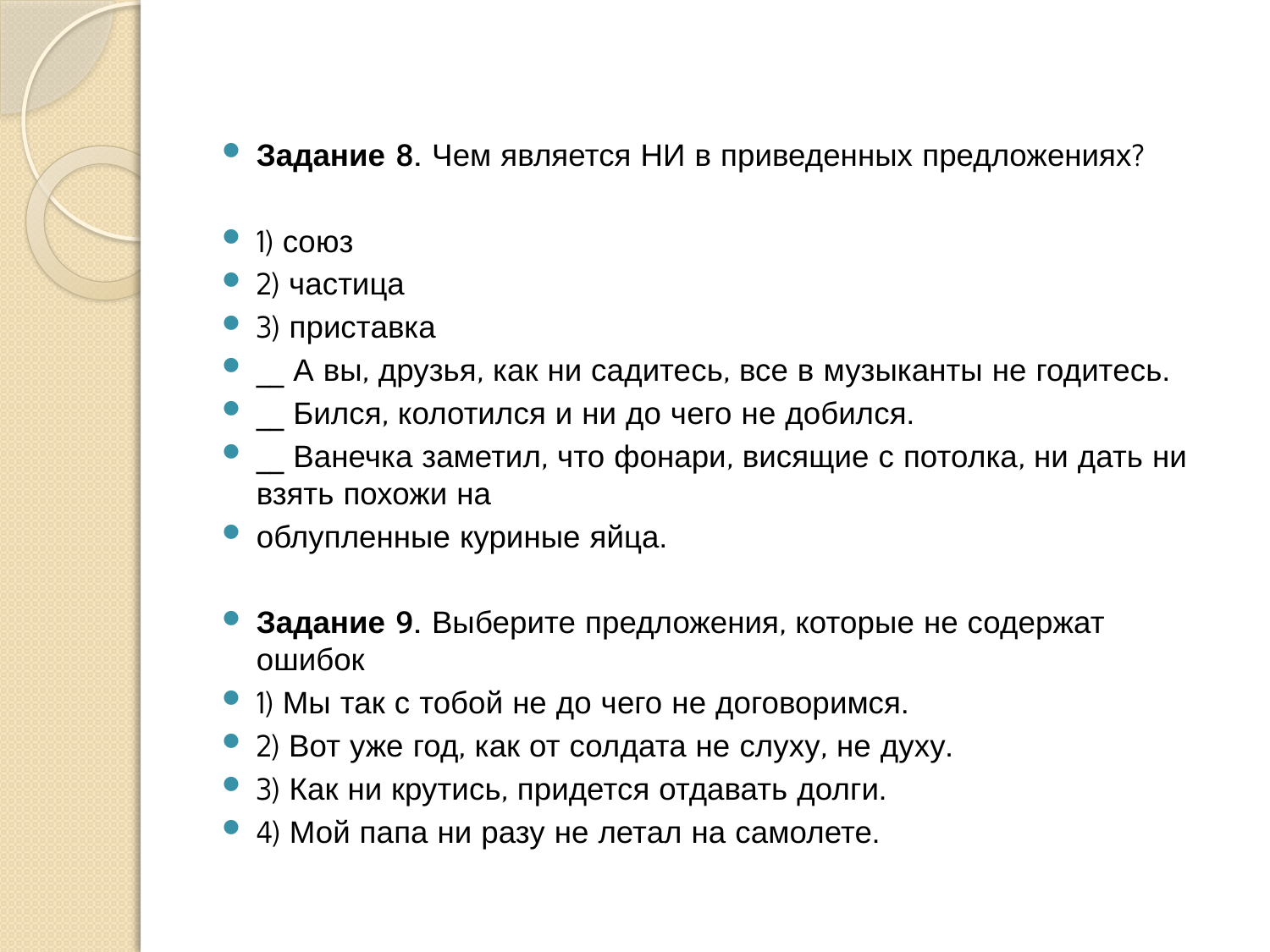

Задание 8. Чем является НИ в приведенных предложениях?

1) союз
2) частица
3) приставка
__ А вы, друзья, как ни садитесь, все в музыканты не годитесь.
__ Бился, колотился и ни до чего не добился.
__ Ванечка заметил, что фонари, висящие с потолка, ни дать ни взять похожи на
облупленные куриные яйца.

Задание 9. Выберите предложения, которые не содержат ошибок
1) Мы так с тобой не до чего не договоримся.
2) Вот уже год, как от солдата не слуху, не духу.
3) Как ни крутись, придется отдавать долги.
4) Мой папа ни разу не летал на самолете.